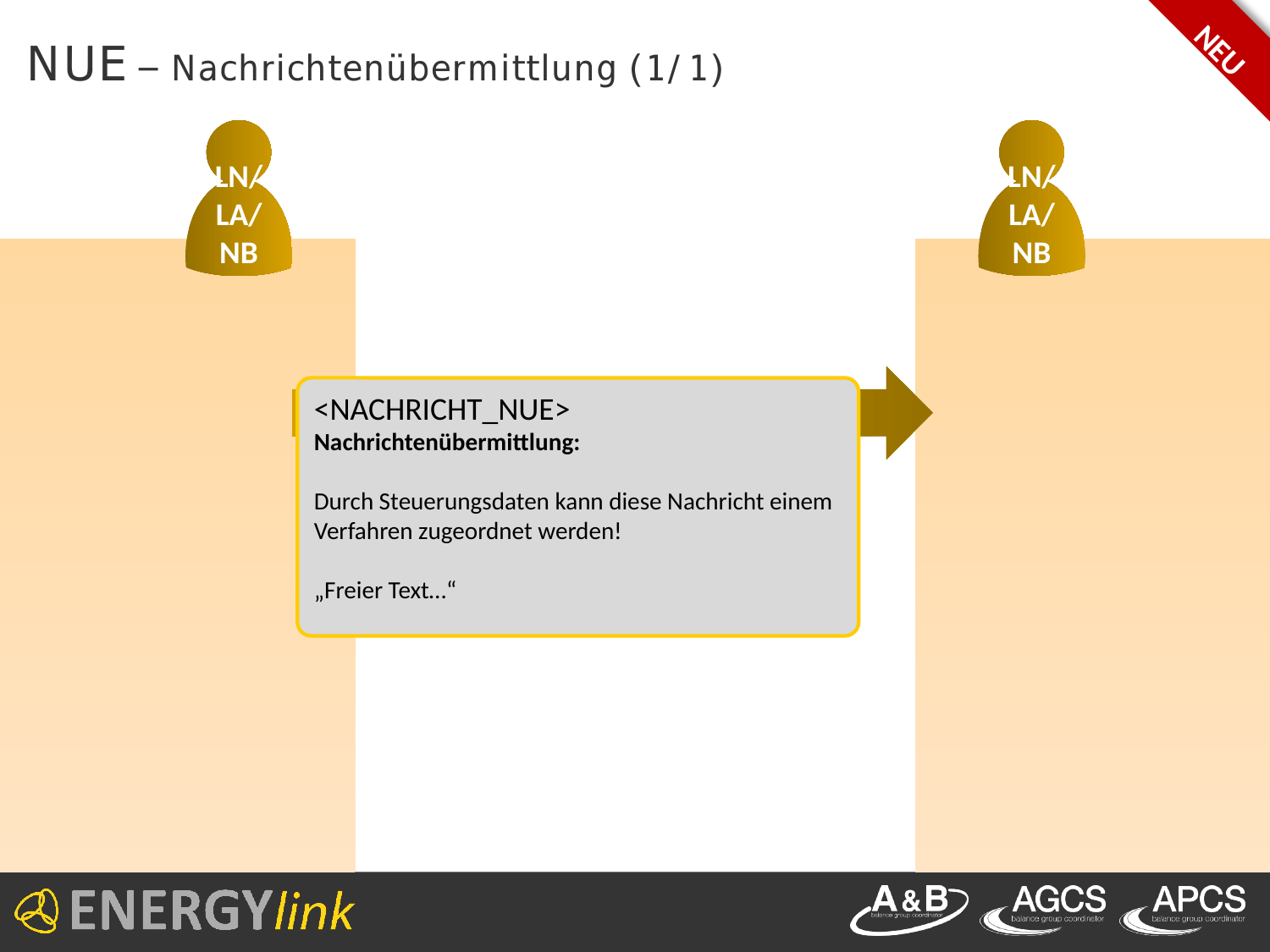

NEU
# NUE – Nachrichtenübermittlung (1/1)
LN/LA/NB
LN/LA/NB

„Nachricht“ <NACHRICHT_NUE>
<NACHRICHT_NUE>
Nachrichtenübermittlung:

Durch Steuerungsdaten kann diese Nachricht einem Verfahren zugeordnet werden!

„Freier Text…“